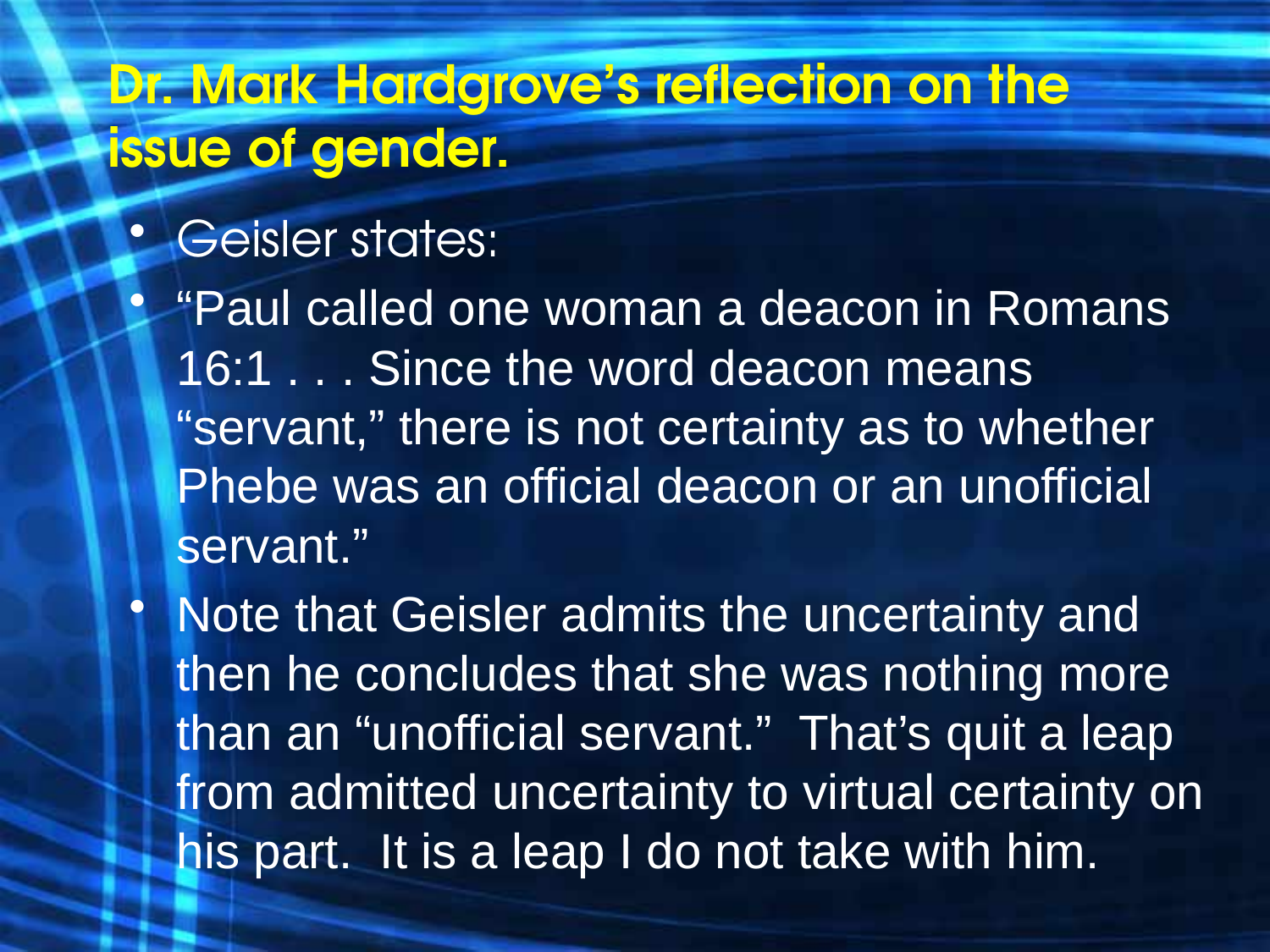

# Dr. Mark Hardgrove’s reflection on the issue of gender.
Geisler states:
“Paul called one woman a deacon in Romans 16:1 . . . Since the word deacon means “servant,” there is not certainty as to whether Phebe was an official deacon or an unofficial servant.”
Note that Geisler admits the uncertainty and then he concludes that she was nothing more than an “unofficial servant.”  That’s quit a leap from admitted uncertainty to virtual certainty on his part.  It is a leap I do not take with him.